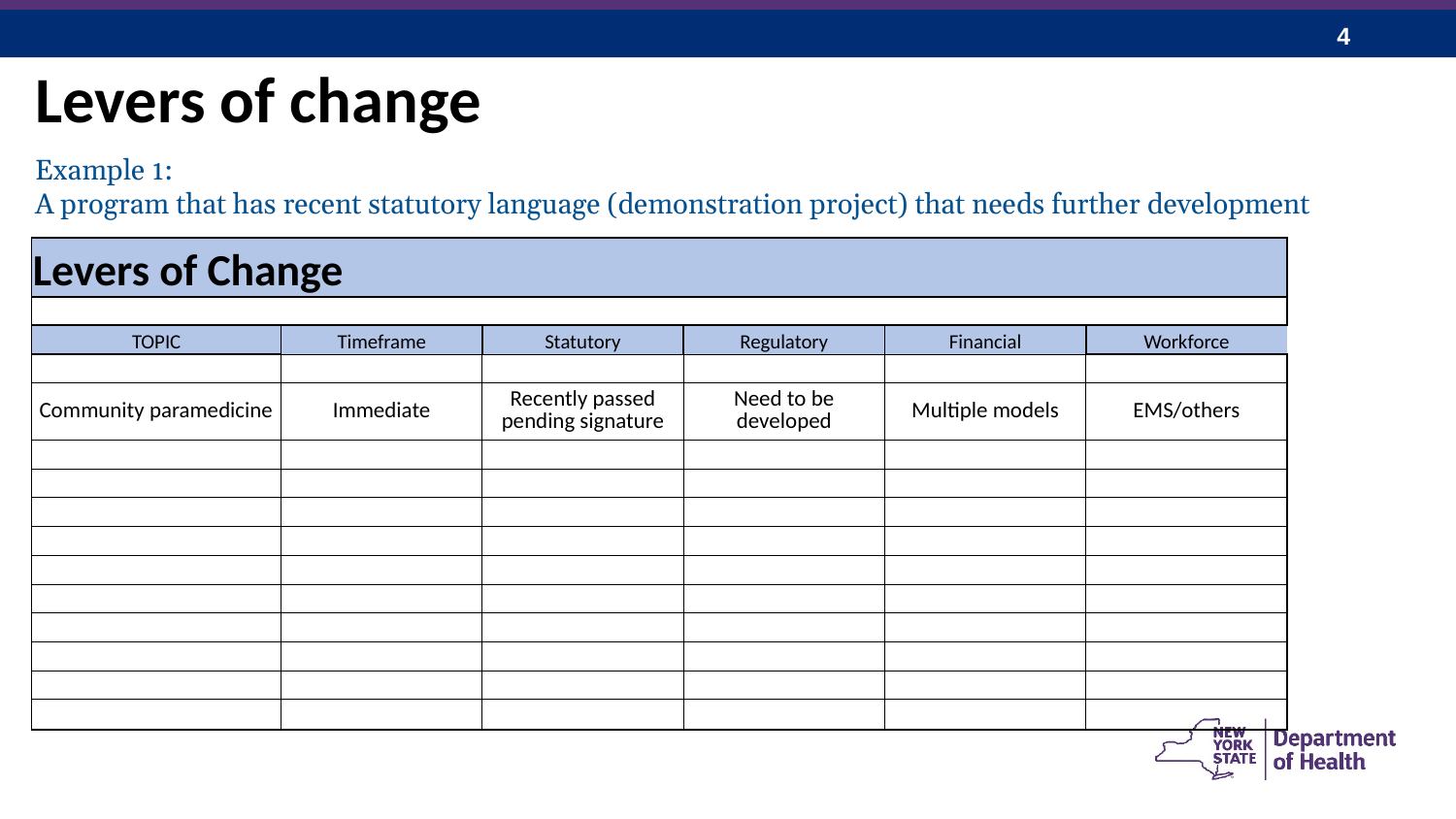

Levers of change
Example 1:
A program that has recent statutory language (demonstration project) that needs further development

| Levers of Change |  |  |  |  |  |
| --- | --- | --- | --- | --- | --- |
|  |  |  |  |  |  |
| TOPIC | Timeframe | Statutory | Regulatory | Financial | Workforce |
|  |  |  |  |  |  |
| Community paramedicine | Immediate | Recently passed pending signature | Need to be developed | Multiple models | EMS/others |
|  |  |  |  |  |  |
|  |  |  |  |  |  |
|  |  |  |  |  |  |
|  |  |  |  |  |  |
|  |  |  |  |  |  |
|  |  |  |  |  |  |
|  |  |  |  |  |  |
|  |  |  |  |  |  |
|  |  |  |  |  |  |
|  |  |  |  |  |  |